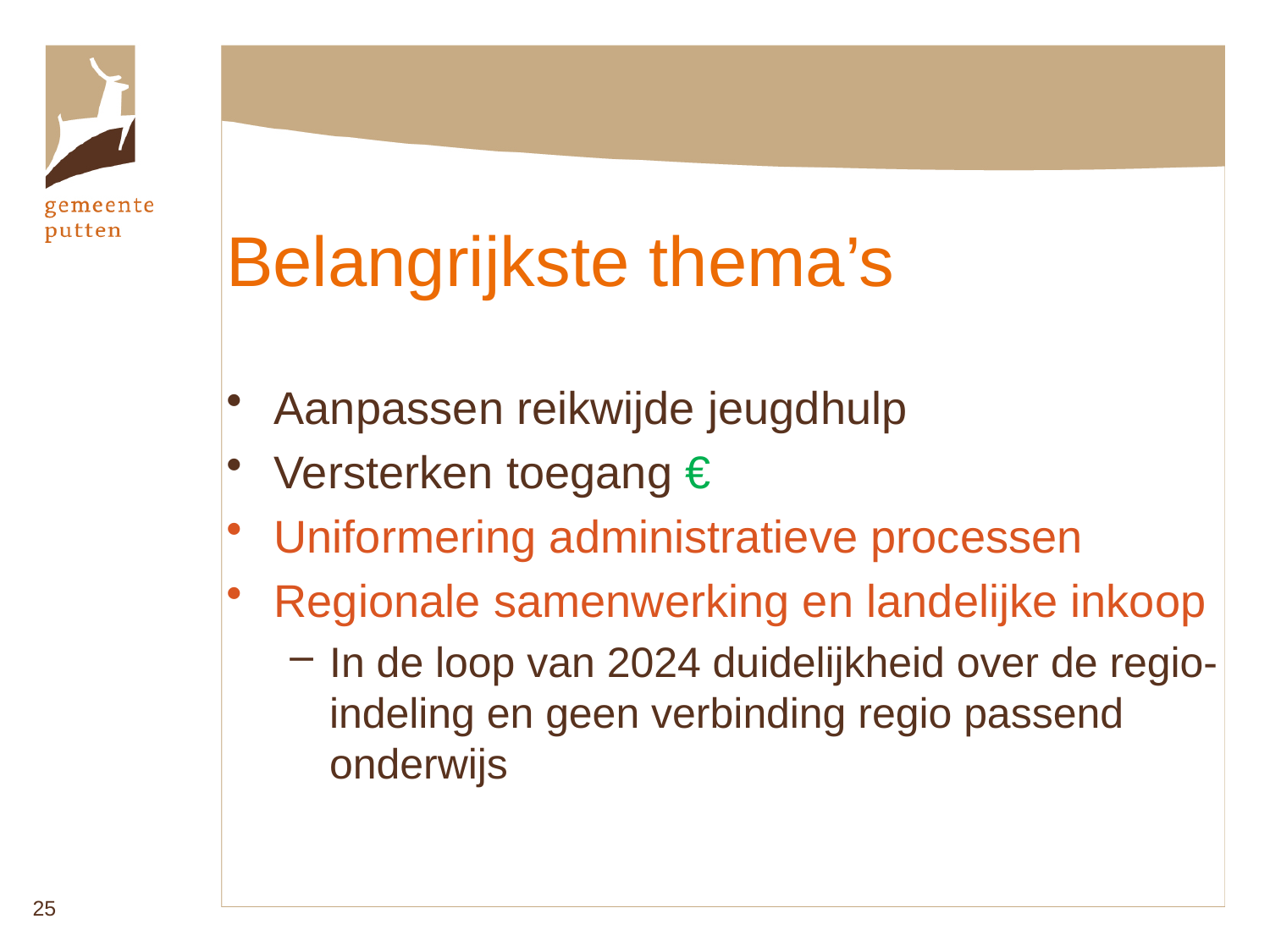

Belangrijkste thema’s

Aanpassen reikwijde jeugdhulp
Versterken toegang €
Uniformering administratieve processen
Regionale samenwerking en landelijke inkoop
In de loop van 2024 duidelijkheid over de regio-indeling en geen verbinding regio passend onderwijs
25